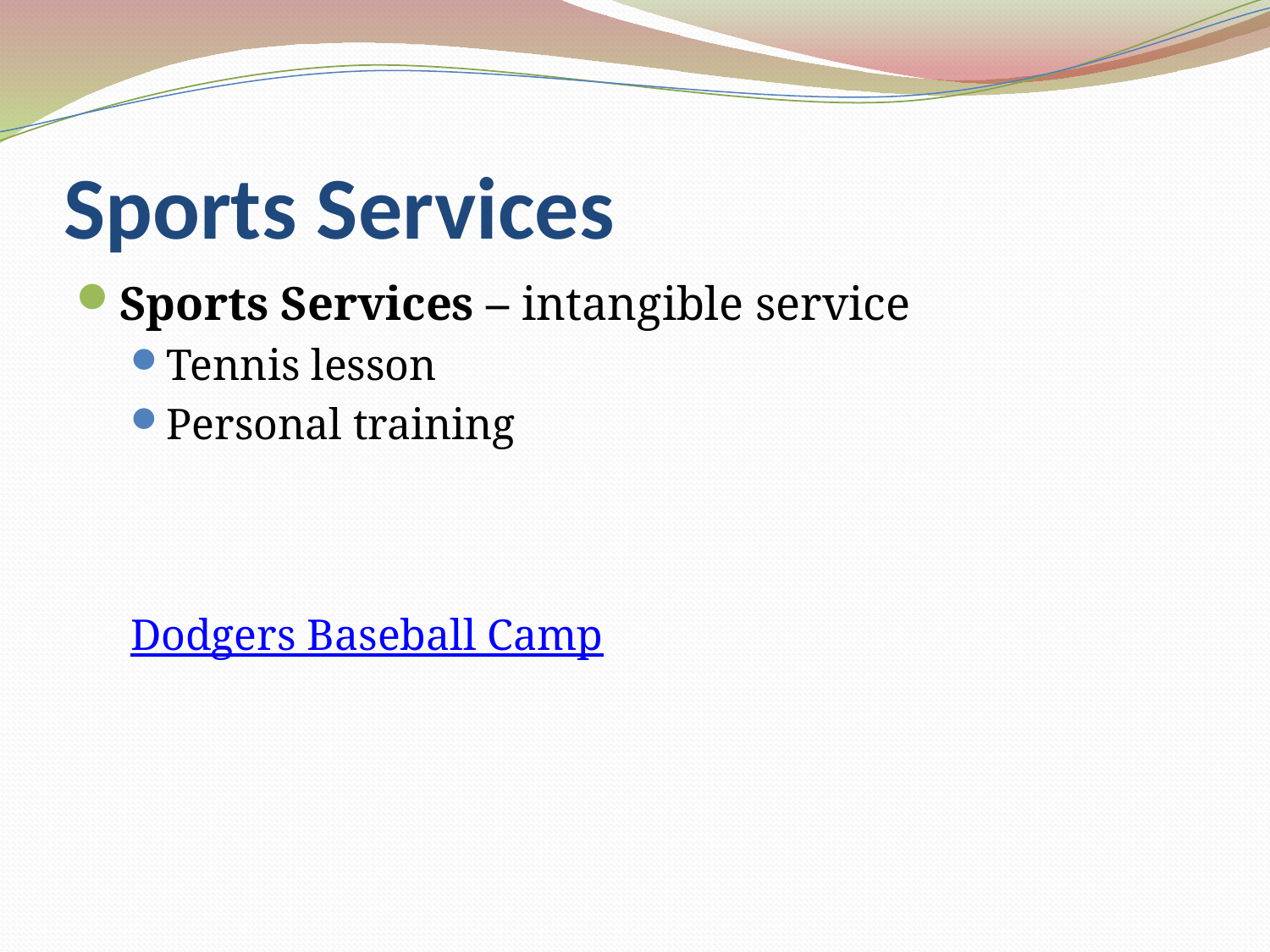

# Sports Services
Sports Services – intangible service
Tennis lesson
Personal training

Dodgers Baseball Camp